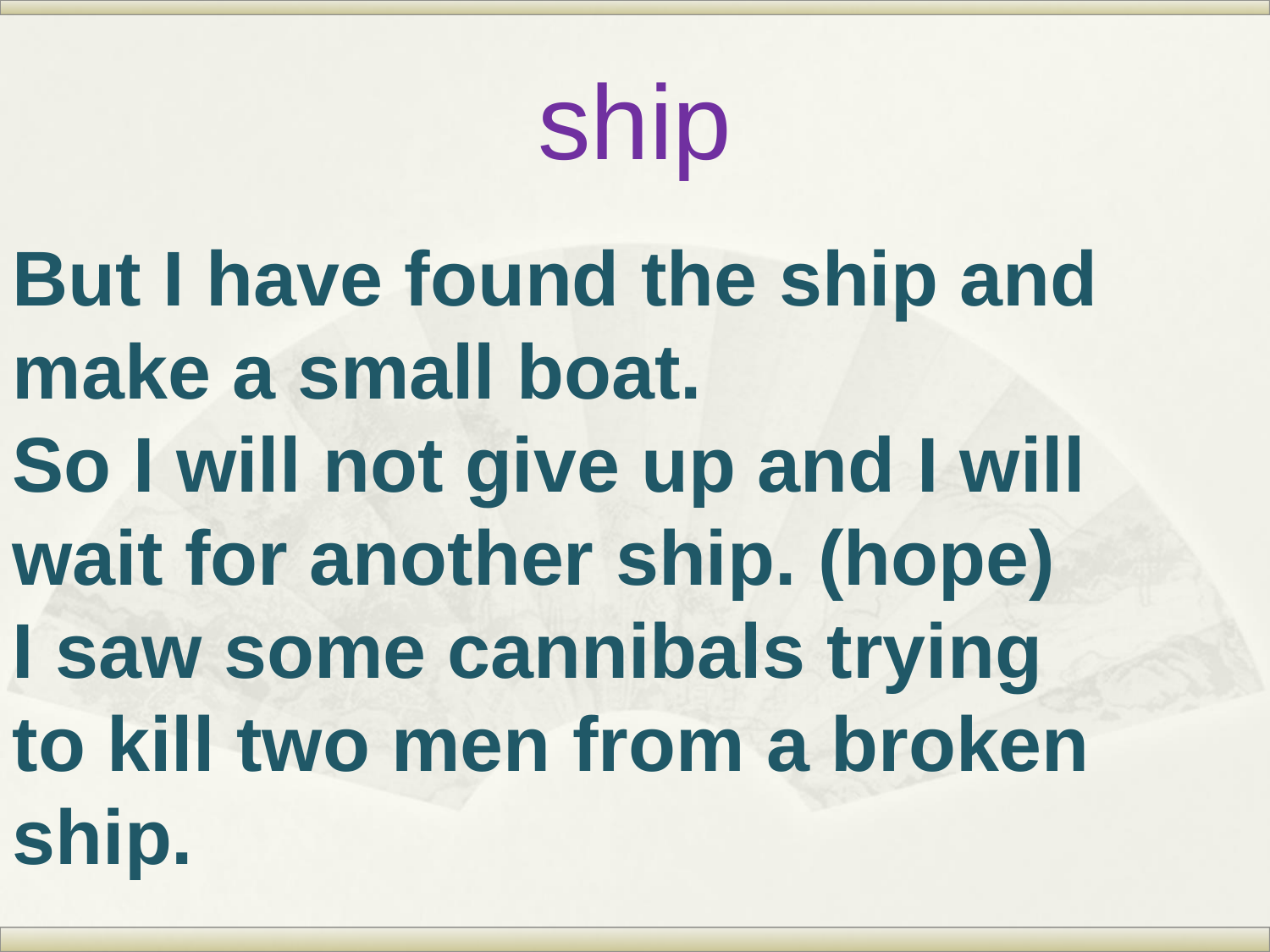

# ship
But I have found the ship and make a small boat.
So I will not give up and I will wait for another ship. (hope)
I saw some cannibals trying to kill two men from a broken ship.